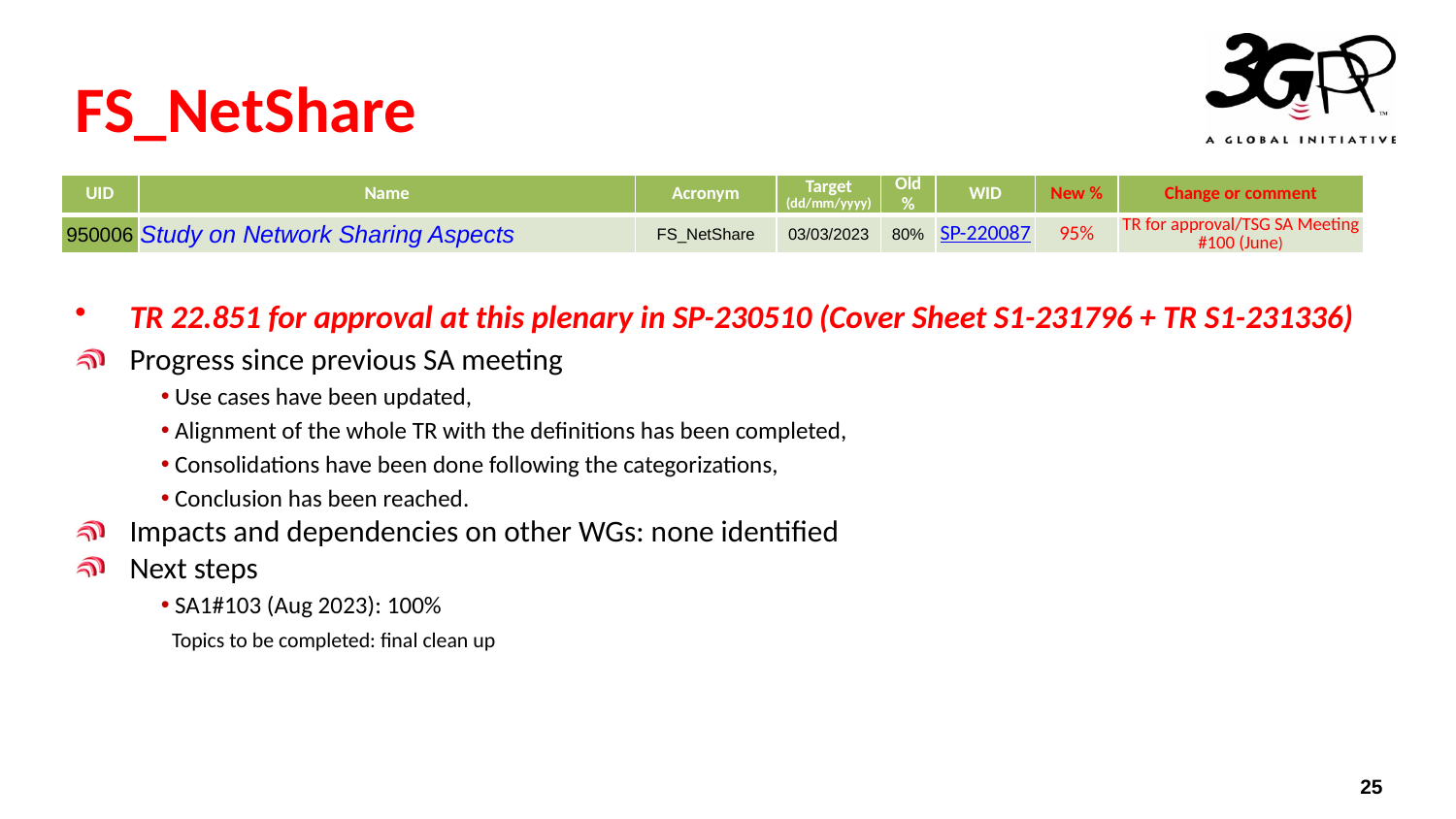

# FS_NetShare
| UID | Name | Acronym | Target (dd/mm/yyyy) | Old % | WID | New % | Change or comment |
| --- | --- | --- | --- | --- | --- | --- | --- |
| 950006 | Study on Network Sharing Aspects | FS\_NetShare | 03/03/2023 | 80% | SP-220087 | 95% | TR for approval/TSG SA Meeting #100 (June) |
TR 22.851 for approval at this plenary in SP-230510 (Cover Sheet S1-231796 + TR S1-231336)
Progress since previous SA meeting
 Use cases have been updated,
 Alignment of the whole TR with the definitions has been completed,
 Consolidations have been done following the categorizations,
 Conclusion has been reached.
Impacts and dependencies on other WGs: none identified
Next steps
 SA1#103 (Aug 2023): 100%
  Topics to be completed: final clean up